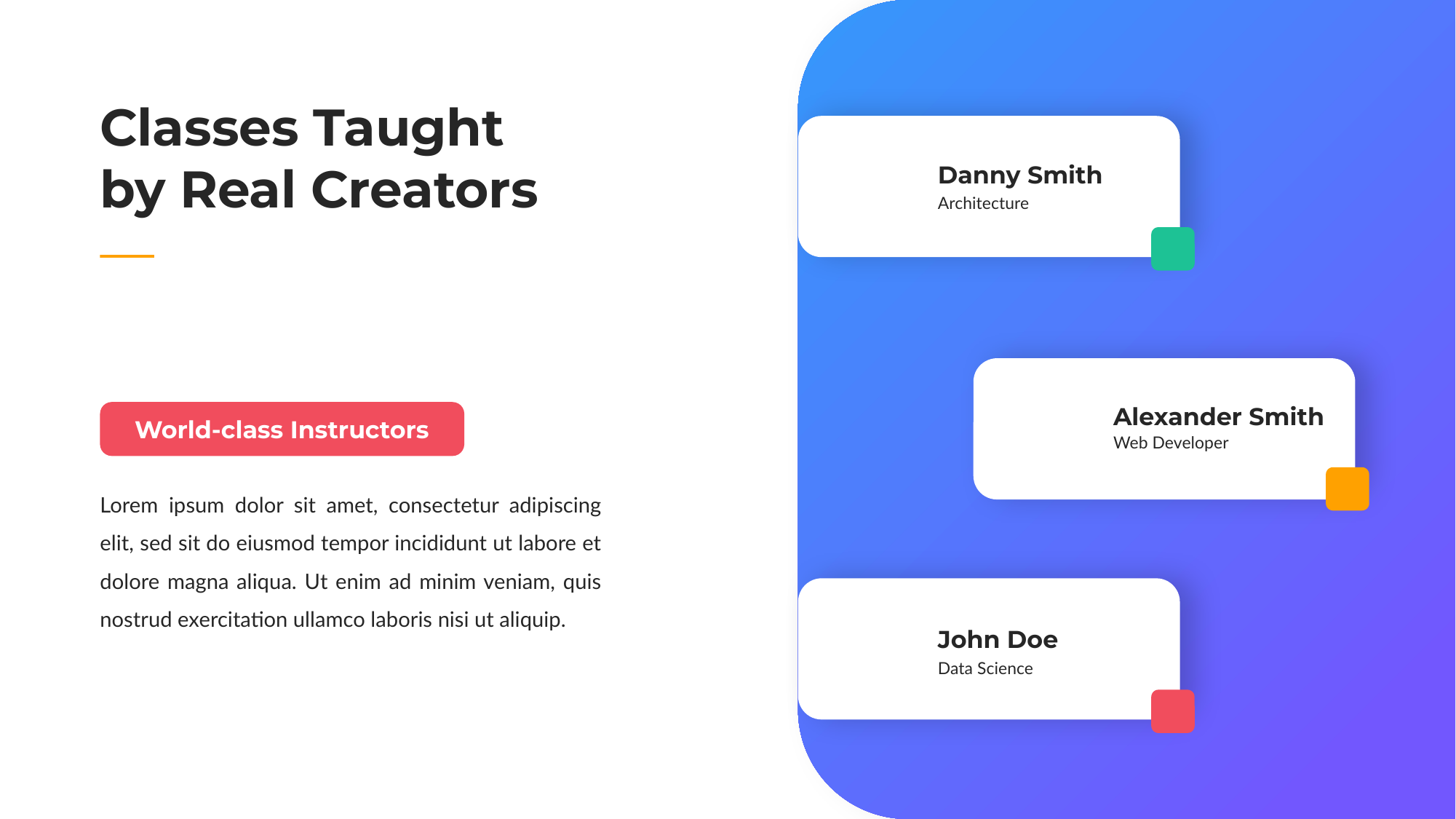

Classes Taught by Real Creators
Danny Smith
Architecture

Alexander Smith
World-class Instructors
Web Developer

Lorem ipsum dolor sit amet, consectetur adipiscing elit, sed sit do eiusmod tempor incididunt ut labore et dolore magna aliqua. Ut enim ad minim veniam, quis nostrud exercitation ullamco laboris nisi ut aliquip.

John Doe
Data Science